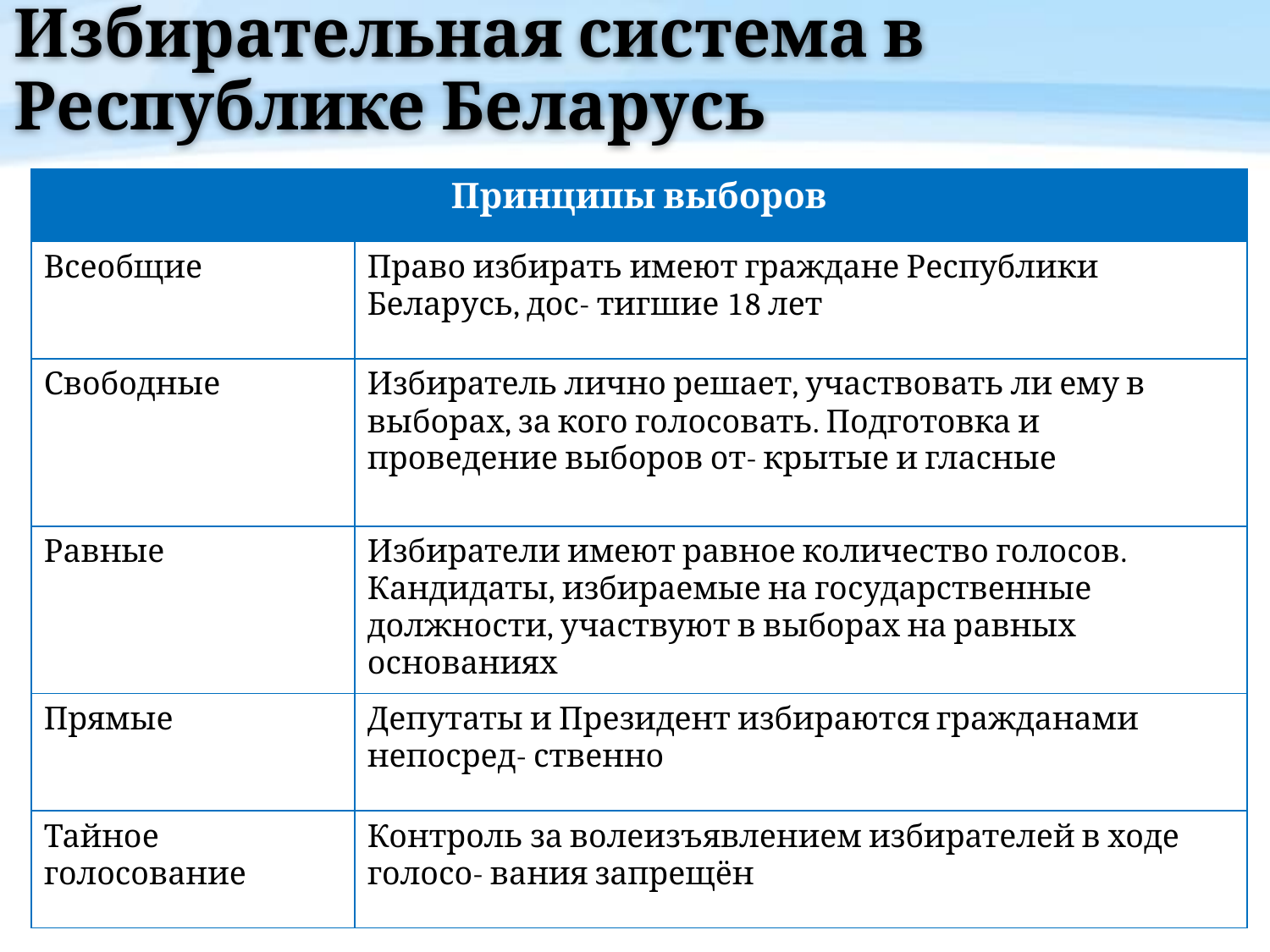

# Избирательная система в Республике Беларусь
| Принципы выборов |  |
| --- | --- |
| Всеобщие | Право избирать имеют граждане Республики Беларусь, дос- тигшие 18 лет |
| Свободные | Избиратель лично решает, участвовать ли ему в выборах, за кого голосовать. Подготовка и проведение выборов от- крытые и гласные |
| Равные | Избиратели имеют равное количество голосов. Кандидаты, избираемые на государственные должности, участвуют в выборах на равных основаниях |
| Прямые | Депутаты и Президент избираются гражданами непосред- ственно |
| Тайное голосование | Контроль за волеизъявлением избирателей в ходе голосо- вания запрещён |